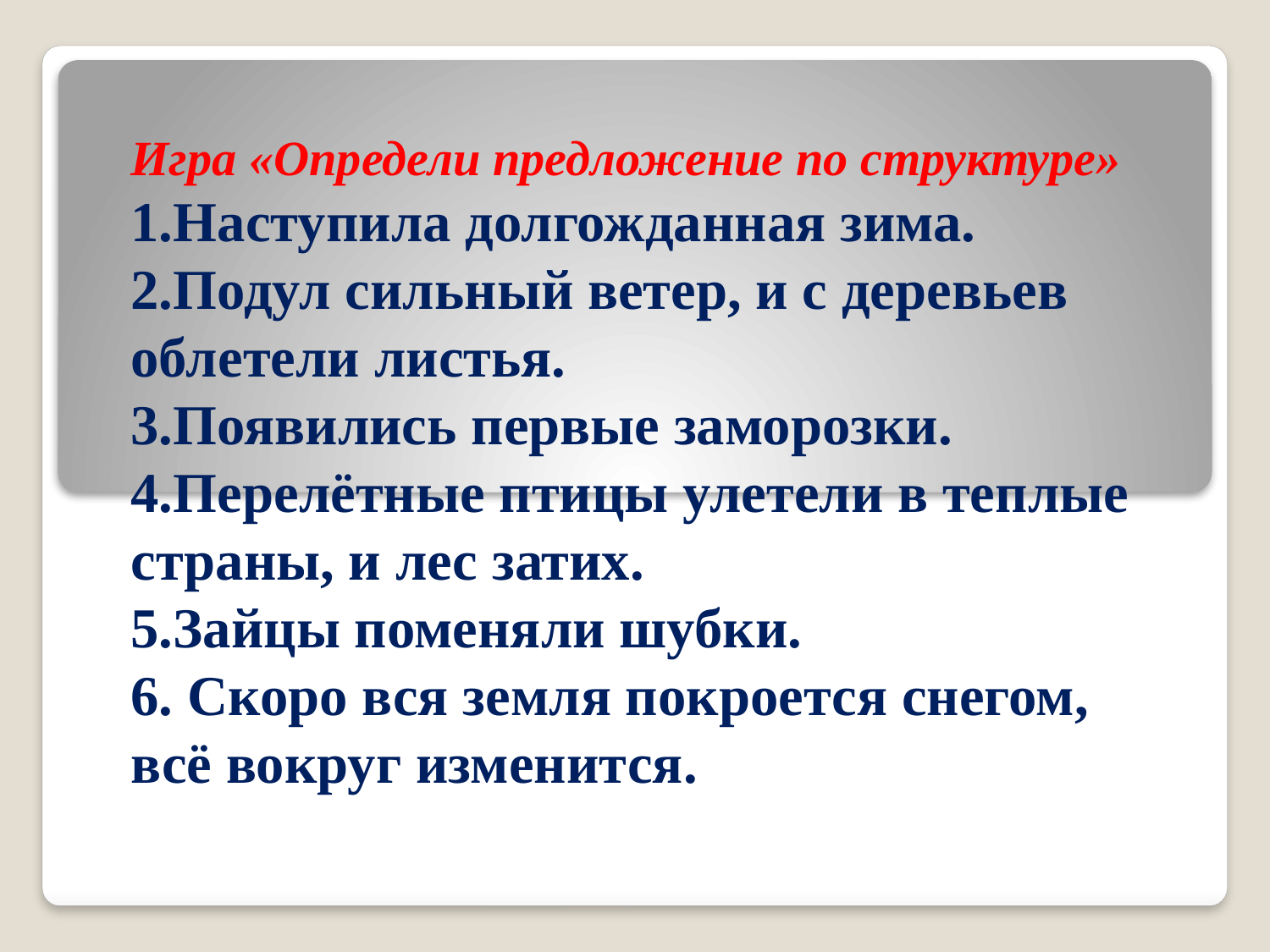

Игра «Определи предложение по структуре»
1.Наступила долгожданная зима.
2.Подул сильный ветер, и с деревьев облетели листья.
3.Появились первые заморозки.
4.Перелётные птицы улетели в теплые страны, и лес затих.
5.Зайцы поменяли шубки.
6. Скоро вся земля покроется снегом, всё вокруг изменится.
#